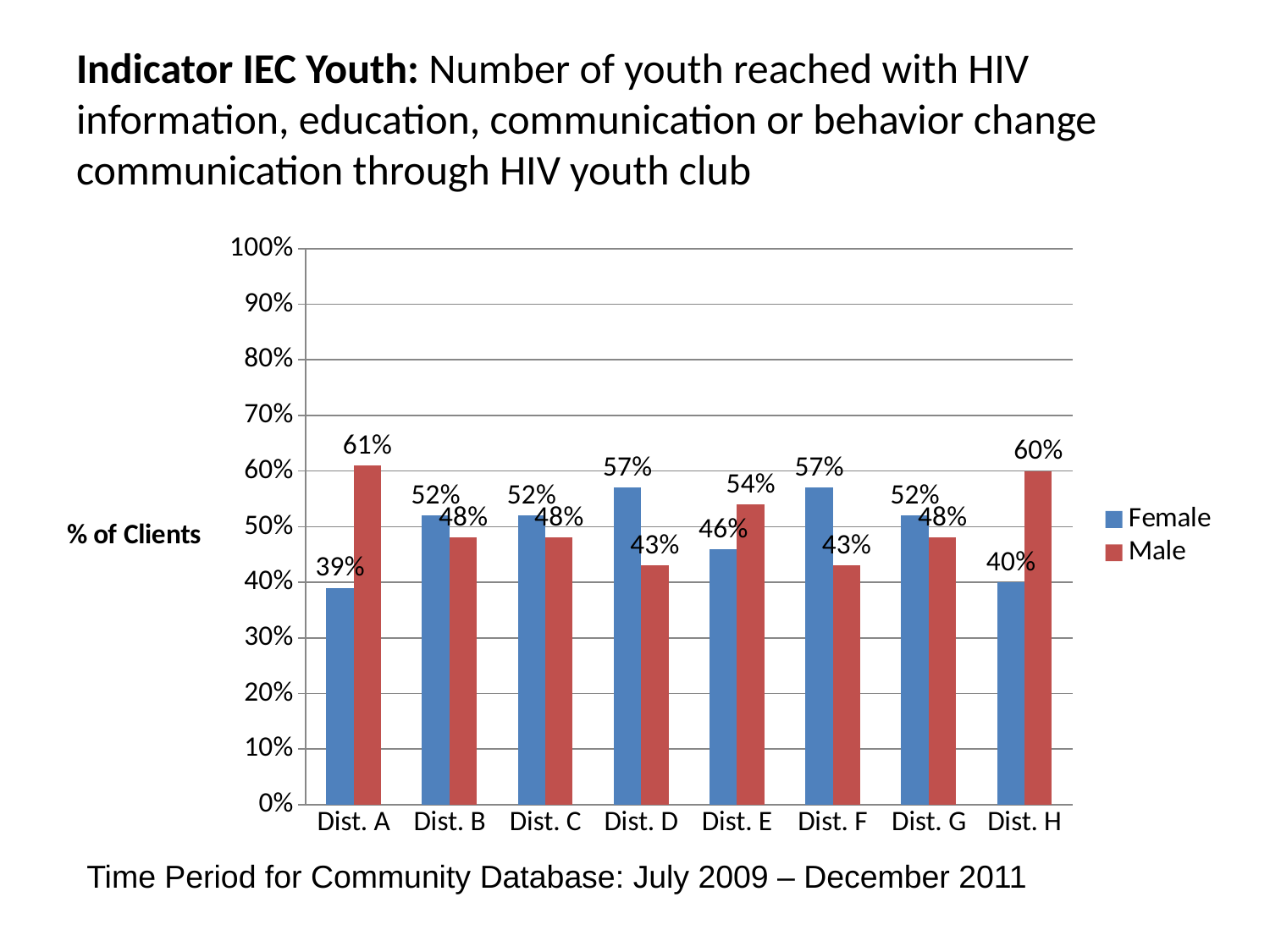

# Indicator IEC Youth: Number of youth reached with HIV information, education, communication or behavior change communication through HIV youth club

### Chart

| Category | Female | Male |
|---|---|---|
| Dist. A | 0.39 | 0.61 |
| Dist. B | 0.52 | 0.48 |
| Dist. C | 0.52 | 0.48 |
| Dist. D | 0.57 | 0.43 |
| Dist. E | 0.46 | 0.54 |
| Dist. F | 0.57 | 0.43 |
| Dist. G | 0.52 | 0.48 |
| Dist. H | 0.4 | 0.6 |
Time Period for Community Database: July 2009 – December 2011